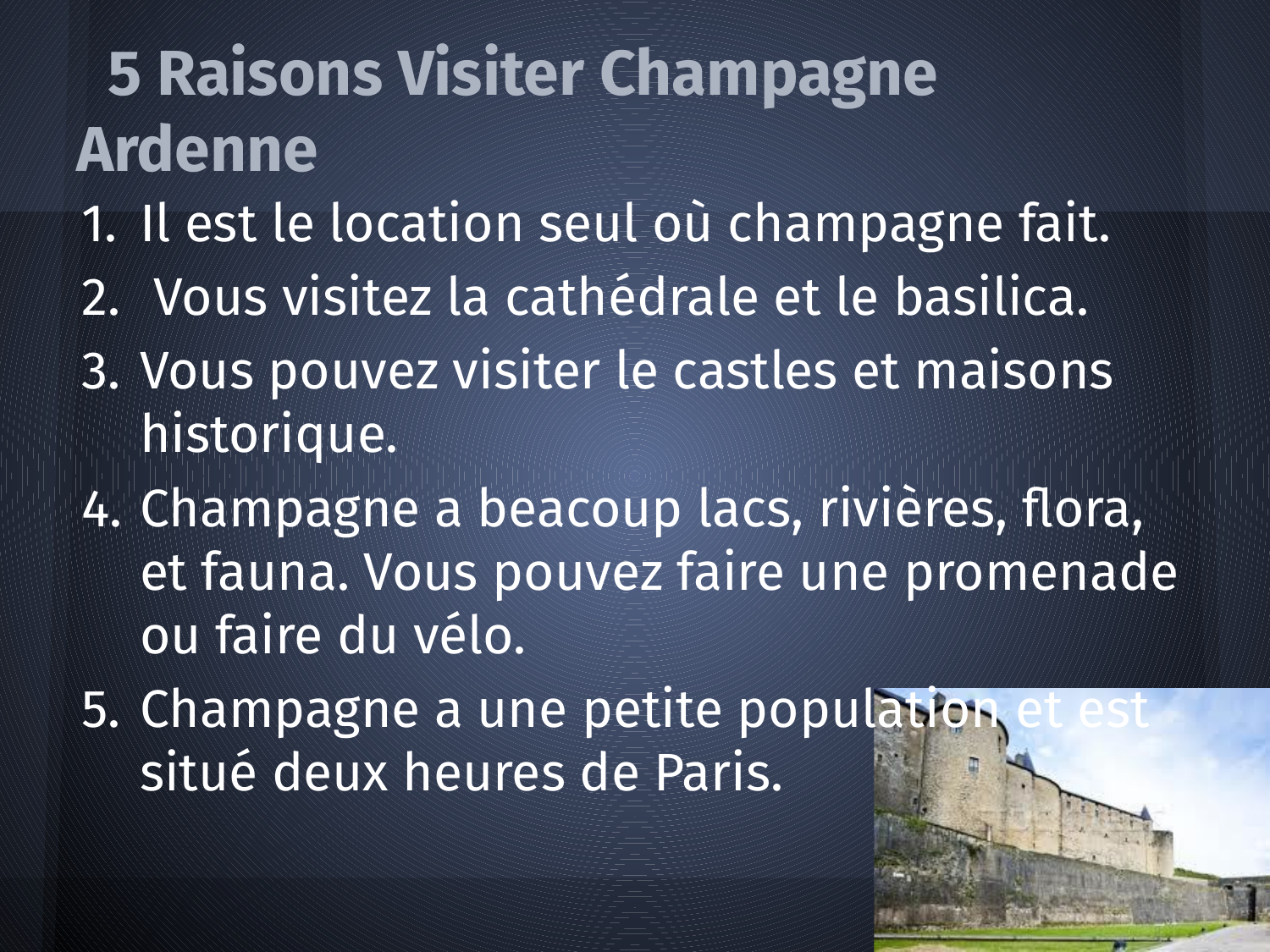

# 5 Raisons Visiter Champagne Ardenne
Il est le location seul où champagne fait.
 Vous visitez la cathédrale et le basilica.
Vous pouvez visiter le castles et maisons historique.
Champagne a beacoup lacs, rivières, flora, et fauna. Vous pouvez faire une promenade ou faire du vélo.
Champagne a une petite population et est situé deux heures de Paris.